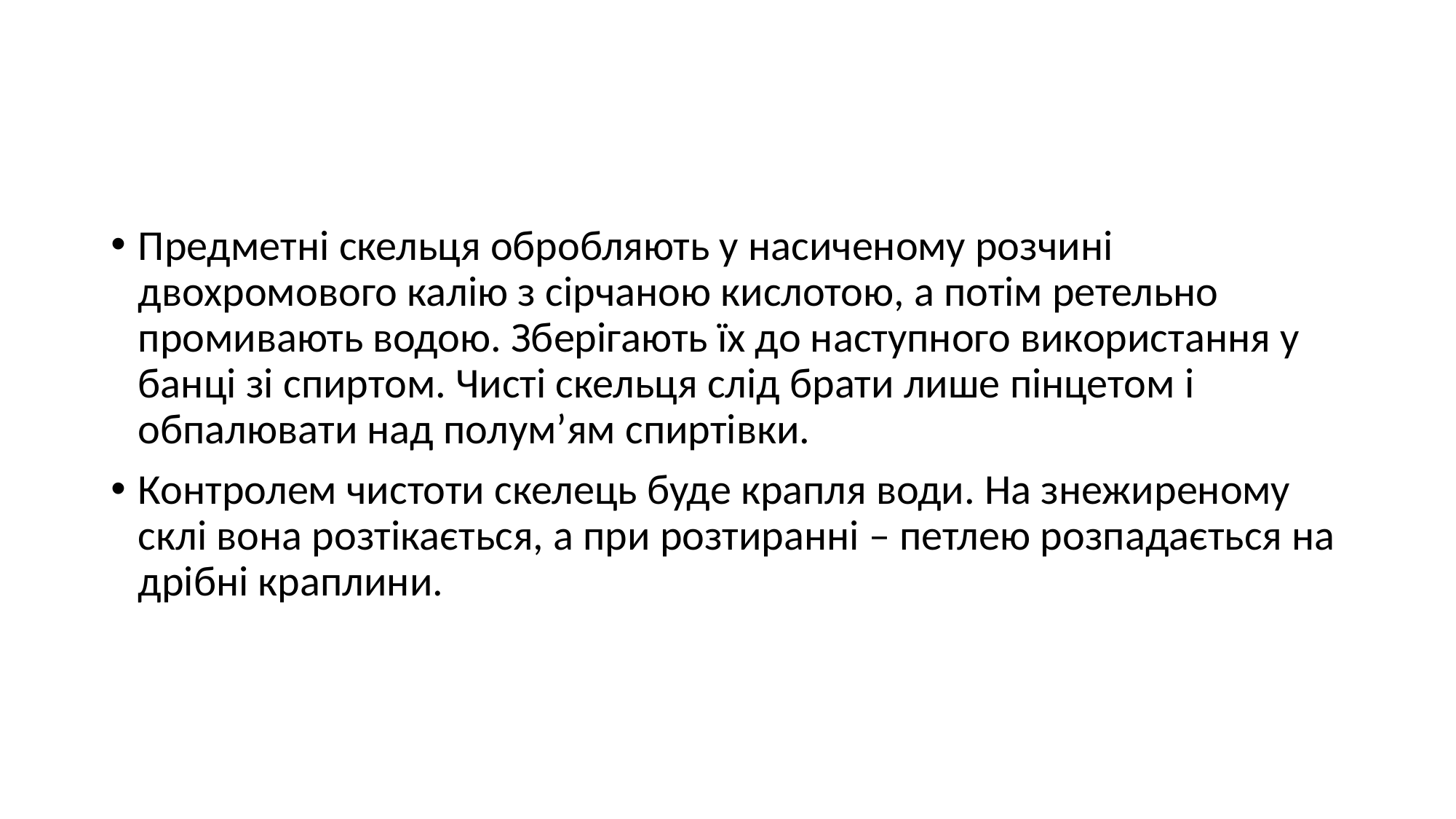

#
Предметні скельця обробляють у насиченому розчині двохромового калію з сірчаною кислотою, а потім ретельно промивають водою. Зберігають їх до наступного використання у банці зі спиртом. Чисті скельця слід брати лише пінцетом і обпалювати над полум’ям спиртівки.
Контролем чистоти скелець буде крапля води. На знежиреному склі вона розтікається, а при розтиранні – петлею розпадається на дрібні краплини.